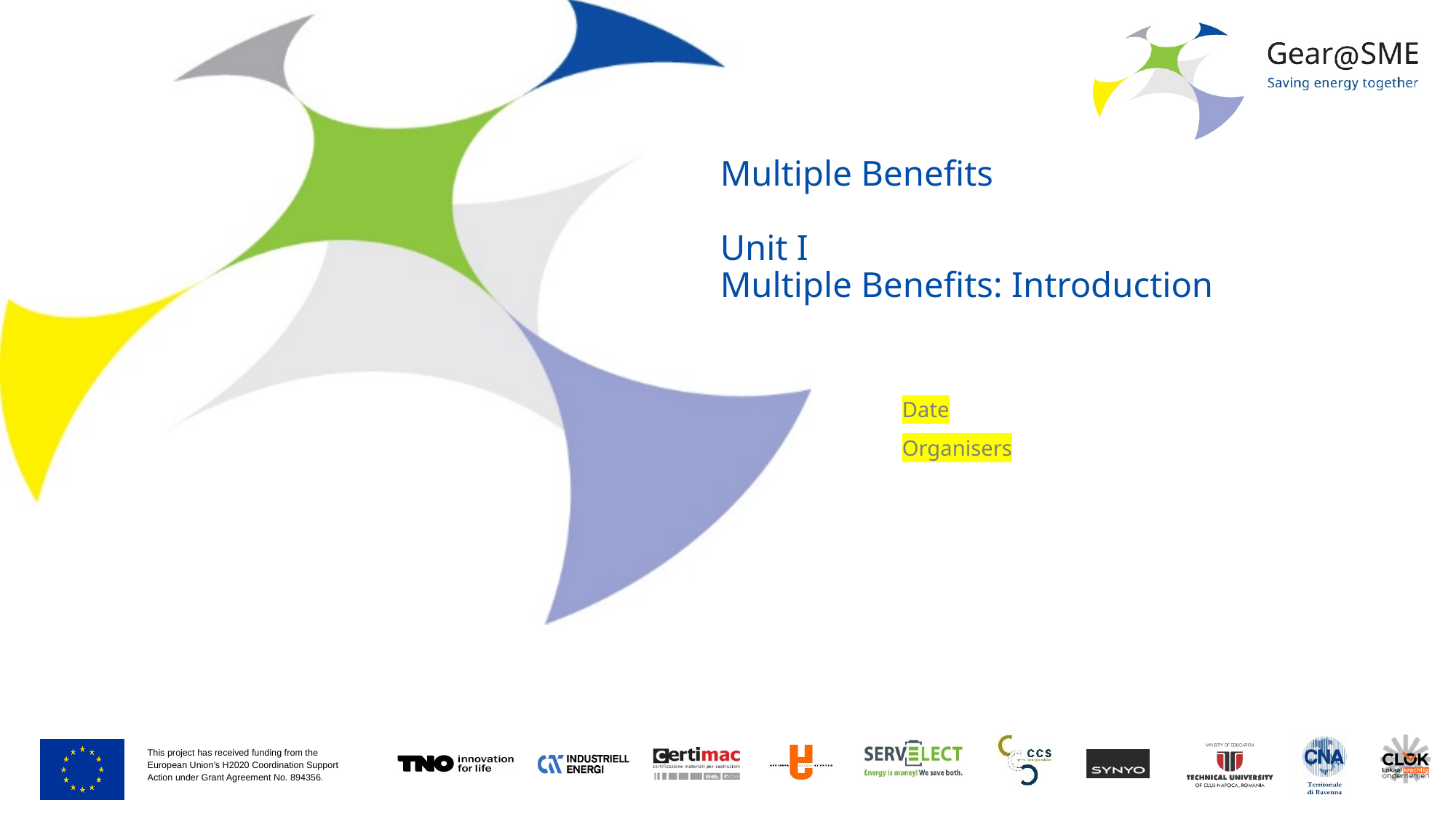

# Multiple Benefits Unit I Multiple Benefits: Introduction
Date
Organisers